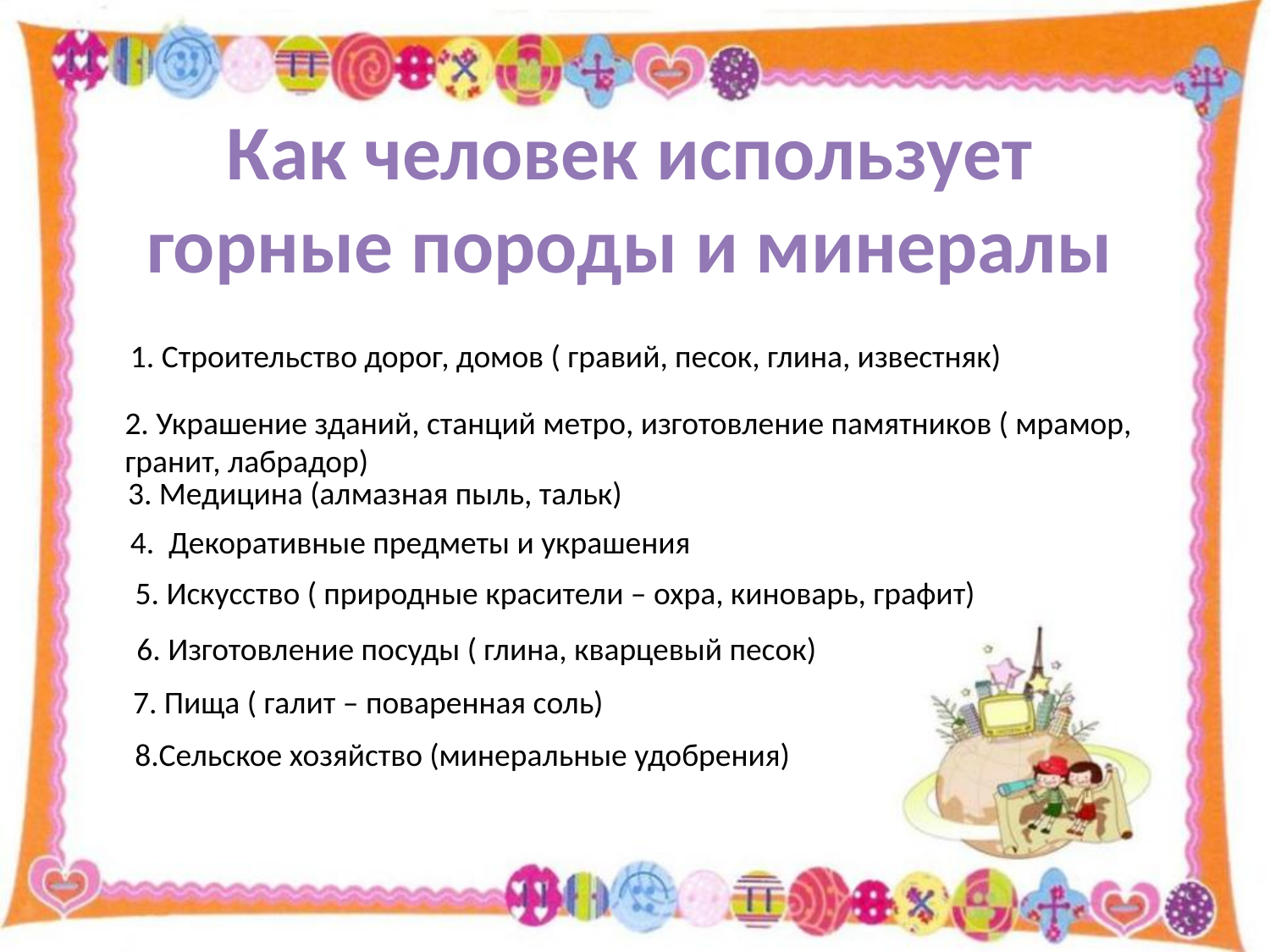

Как человек использует
 горные породы и минералы
1. Строительство дорог, домов ( гравий, песок, глина, известняк)
2. Украшение зданий, станций метро, изготовление памятников ( мрамор, гранит, лабрадор)
3. Медицина (алмазная пыль, тальк)
4.  Декоративные предметы и украшения
5. Искусство ( природные красители – охра, киноварь, графит)
6. Изготовление посуды ( глина, кварцевый песок)
7. Пища ( галит – поваренная соль)
8.Сельское хозяйство (минеральные удобрения)